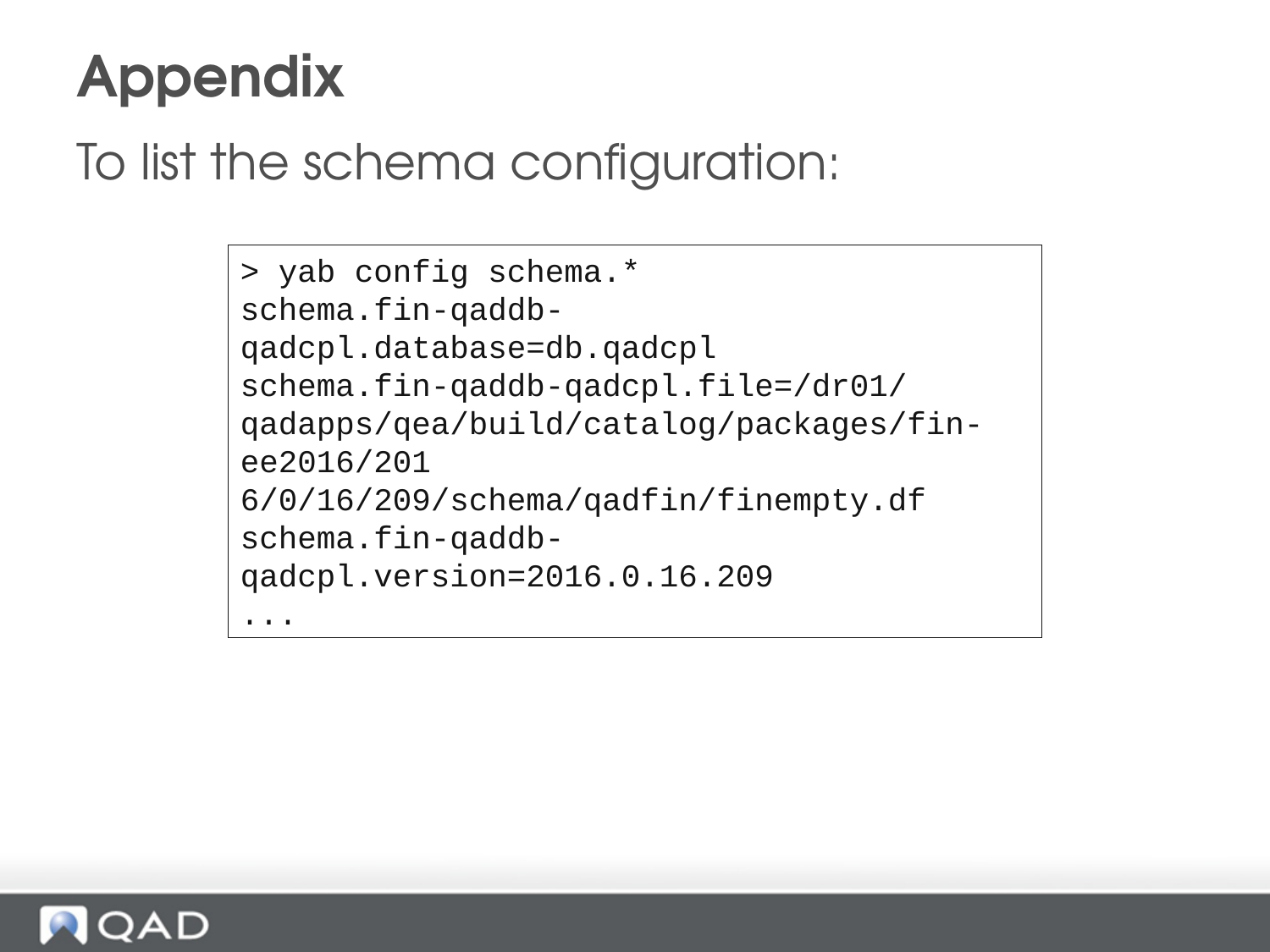

# Appendix
To list the schema configuration:
> yab config schema.*
schema.fin-qaddb-qadcpl.database=db.qadcpl
schema.fin-qaddb-qadcpl.file=/dr01/qadapps/qea/build/catalog/packages/fin-ee2016/201
6/0/16/209/schema/qadfin/finempty.df
schema.fin-qaddb-qadcpl.version=2016.0.16.209
...